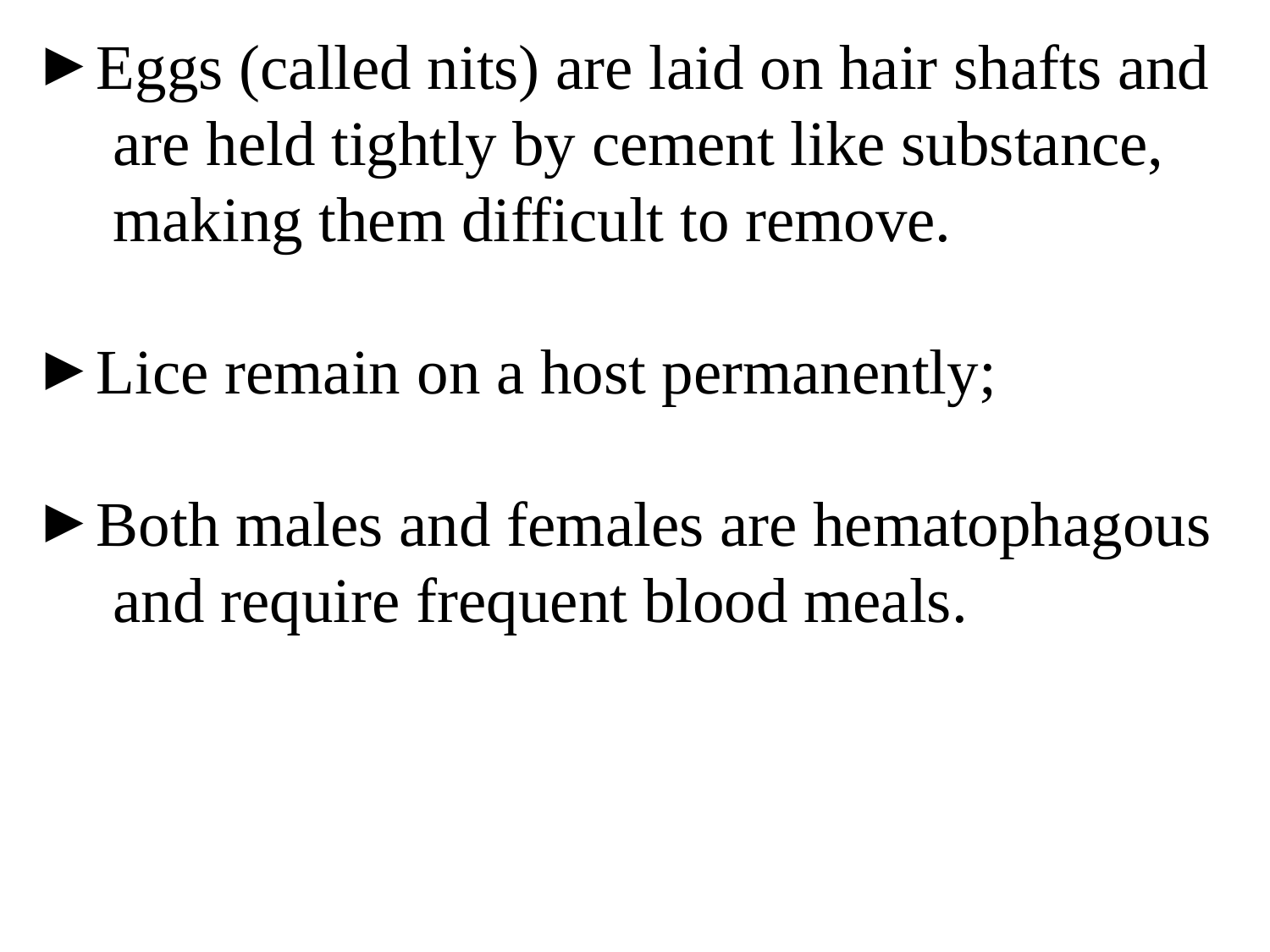

Eggs (called nits) are laid on hair shafts and
     are held tightly by cement like substance,
     making them difficult to remove.

Lice remain on a host permanently;

Both males and females are hematophagous
     and require frequent blood meals.